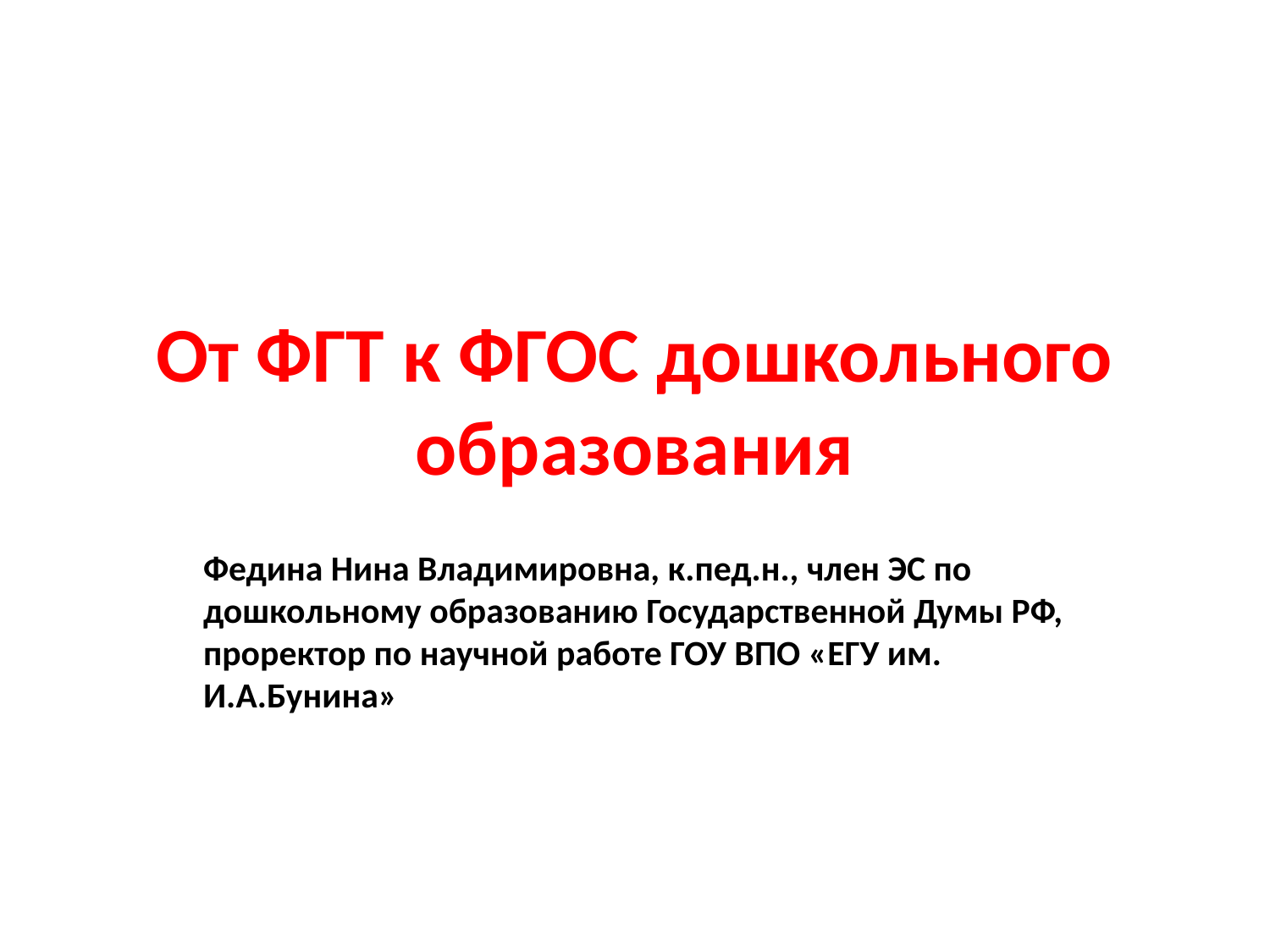

# От ФГТ к ФГОС дошкольного образования
Федина Нина Владимировна, к.пед.н., член ЭС по дошкольному образованию Государственной Думы РФ, проректор по научной работе ГОУ ВПО «ЕГУ им. И.А.Бунина»